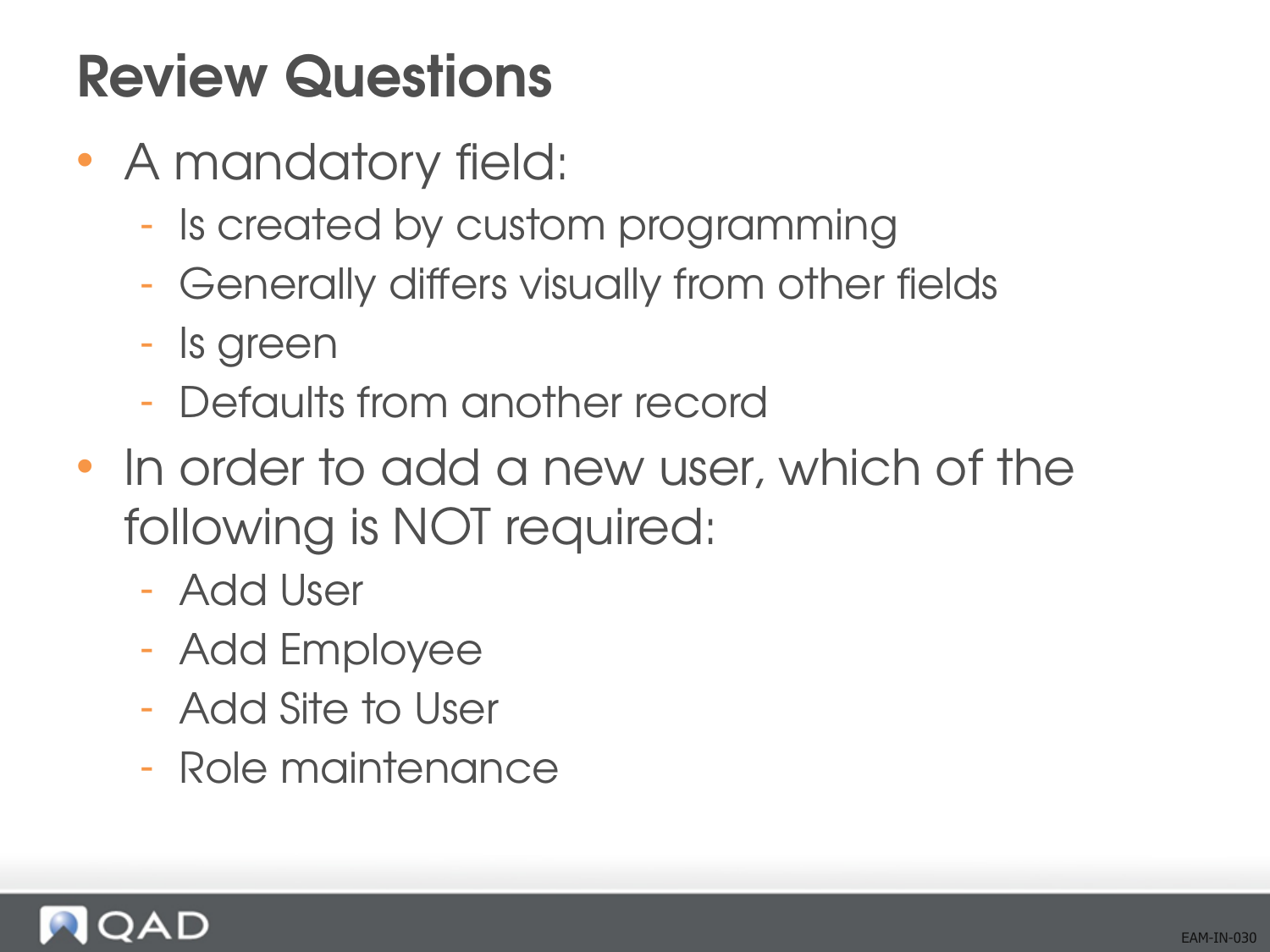

# Review Questions
A mandatory field:
Is created by custom programming
Generally differs visually from other fields
Is green
Defaults from another record
In order to add a new user, which of the following is NOT required:
Add User
Add Employee
Add Site to User
Role maintenance
EAM-IN-030